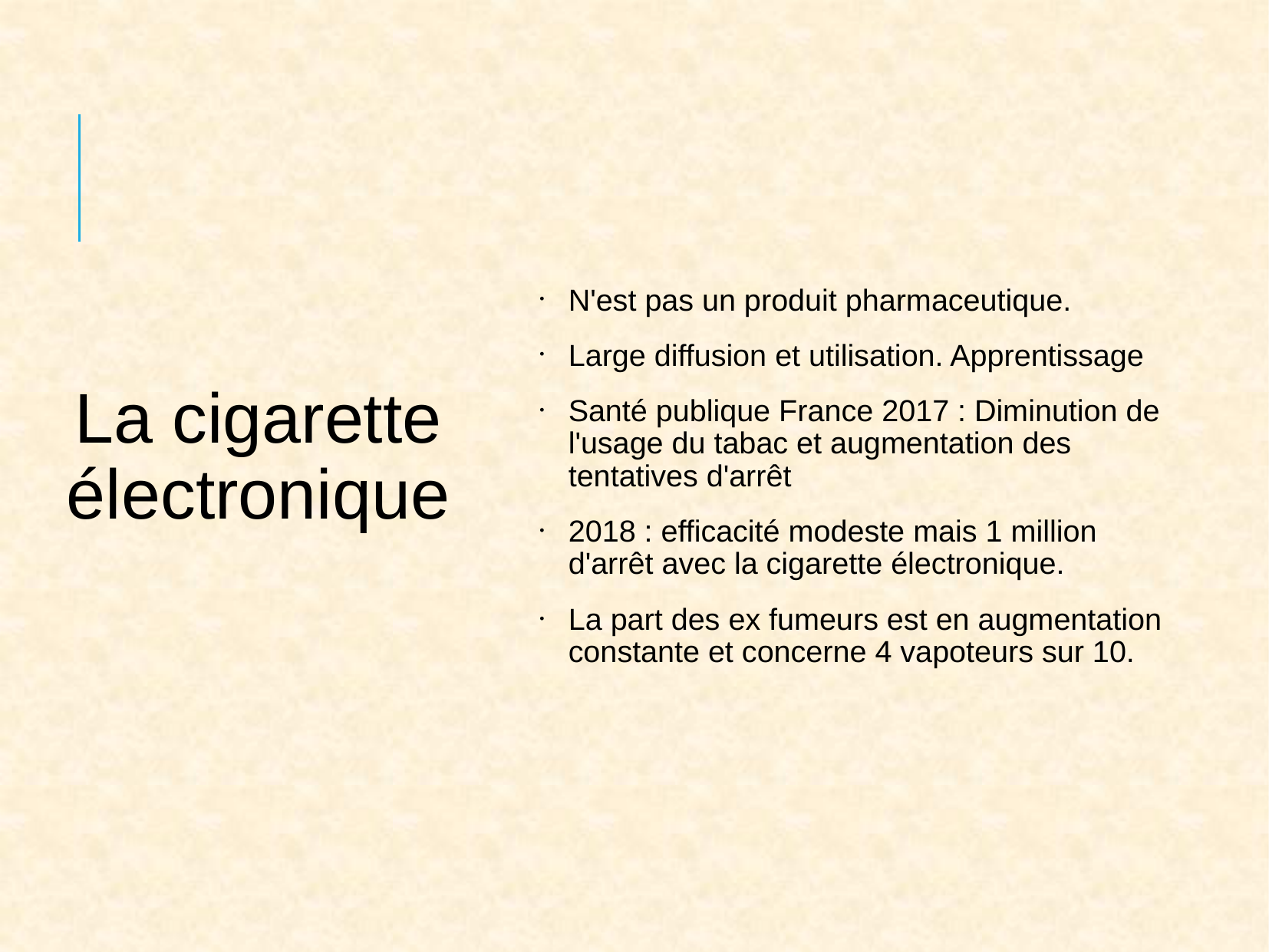

N'est pas un produit pharmaceutique.
Large diffusion et utilisation. Apprentissage
Santé publique France 2017 : Diminution de l'usage du tabac et augmentation des tentatives d'arrêt
2018 : efficacité modeste mais 1 million d'arrêt avec la cigarette électronique.
La part des ex fumeurs est en augmentation constante et concerne 4 vapoteurs sur 10.
La cigarette électronique